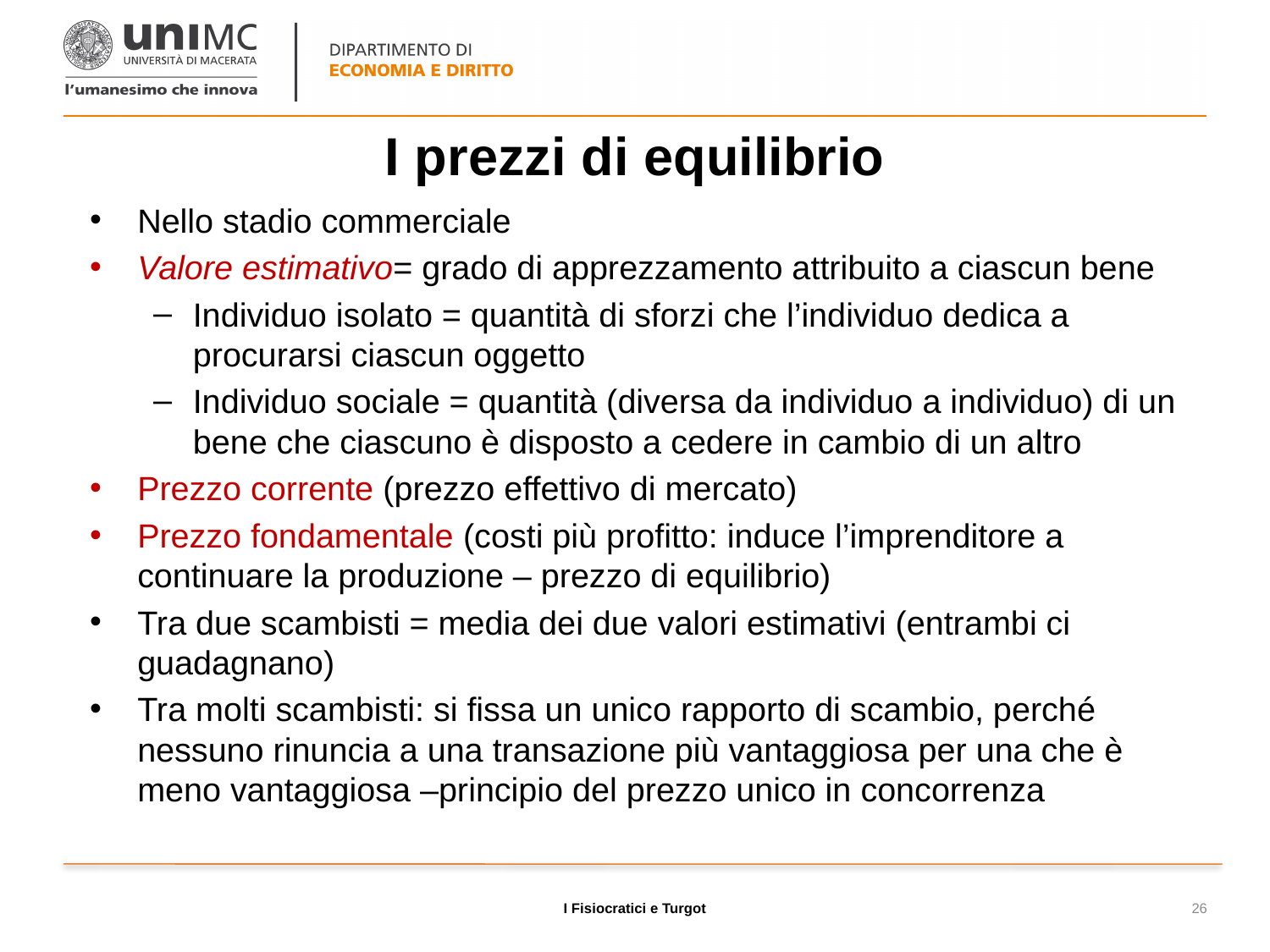

# I prezzi di equilibrio
Nello stadio commerciale
Valore estimativo= grado di apprezzamento attribuito a ciascun bene
Individuo isolato = quantità di sforzi che l’individuo dedica a procurarsi ciascun oggetto
Individuo sociale = quantità (diversa da individuo a individuo) di un bene che ciascuno è disposto a cedere in cambio di un altro
Prezzo corrente (prezzo effettivo di mercato)
Prezzo fondamentale (costi più profitto: induce l’imprenditore a continuare la produzione – prezzo di equilibrio)
Tra due scambisti = media dei due valori estimativi (entrambi ci guadagnano)
Tra molti scambisti: si fissa un unico rapporto di scambio, perché nessuno rinuncia a una transazione più vantaggiosa per una che è meno vantaggiosa –principio del prezzo unico in concorrenza

I Fisiocratici e Turgot
26